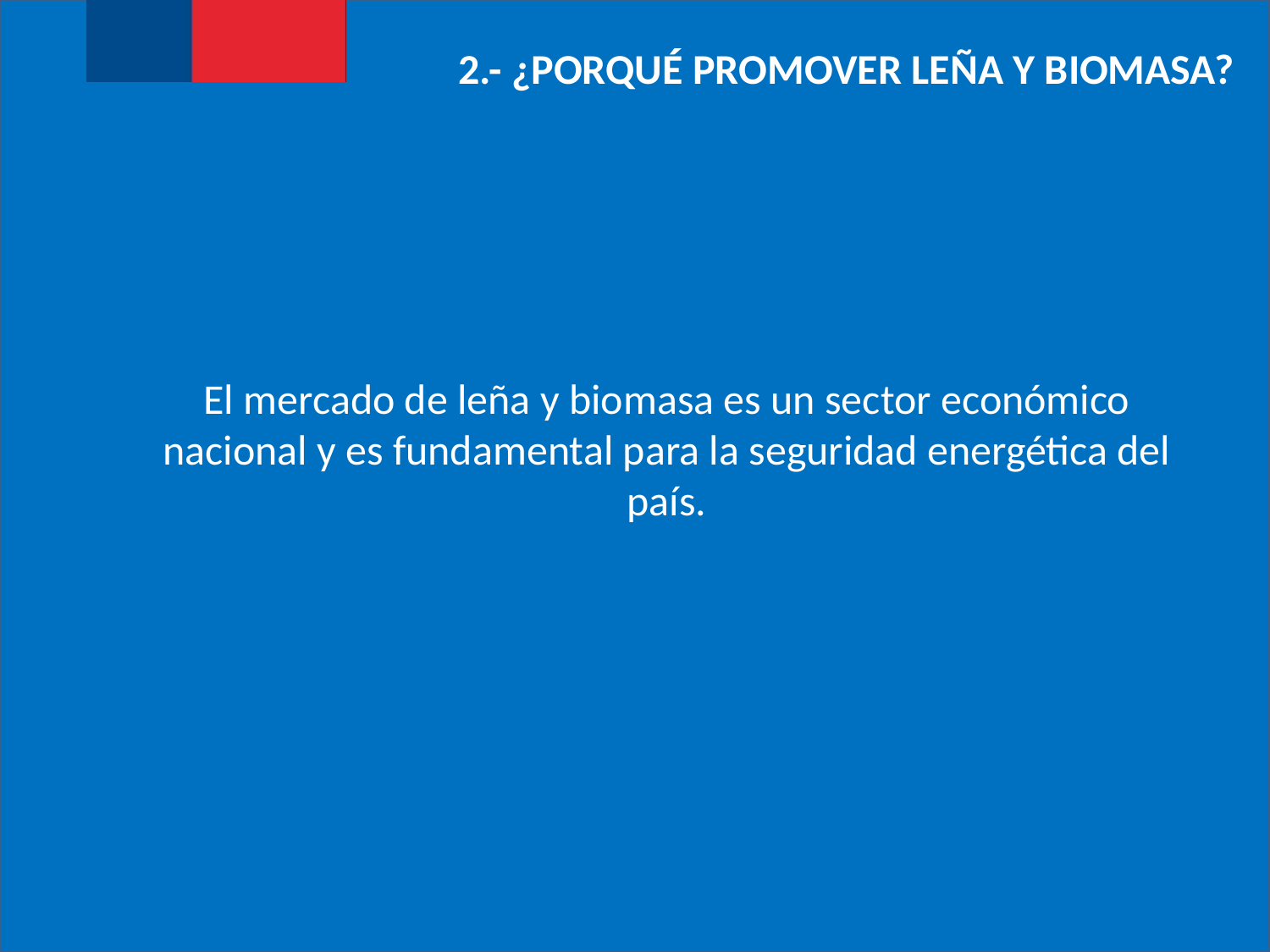

2.- ¿Porqué Promover Leña y Biomasa?

El mercado de leña y biomasa es un sector económico nacional y es fundamental para la seguridad energética del país.